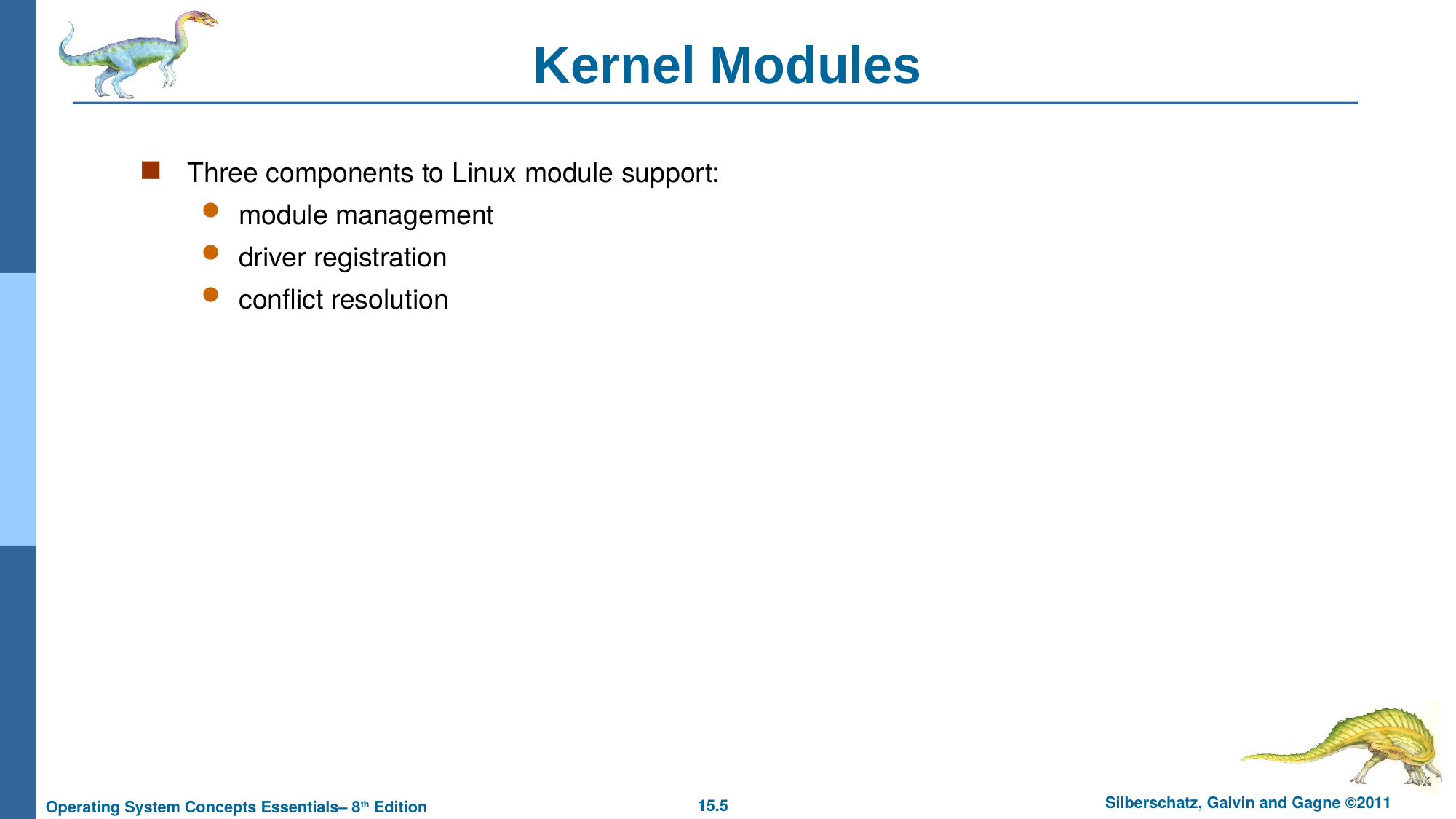

# Kernel Modules
Three components to Linux module support:
module management
driver registration
conflict resolution